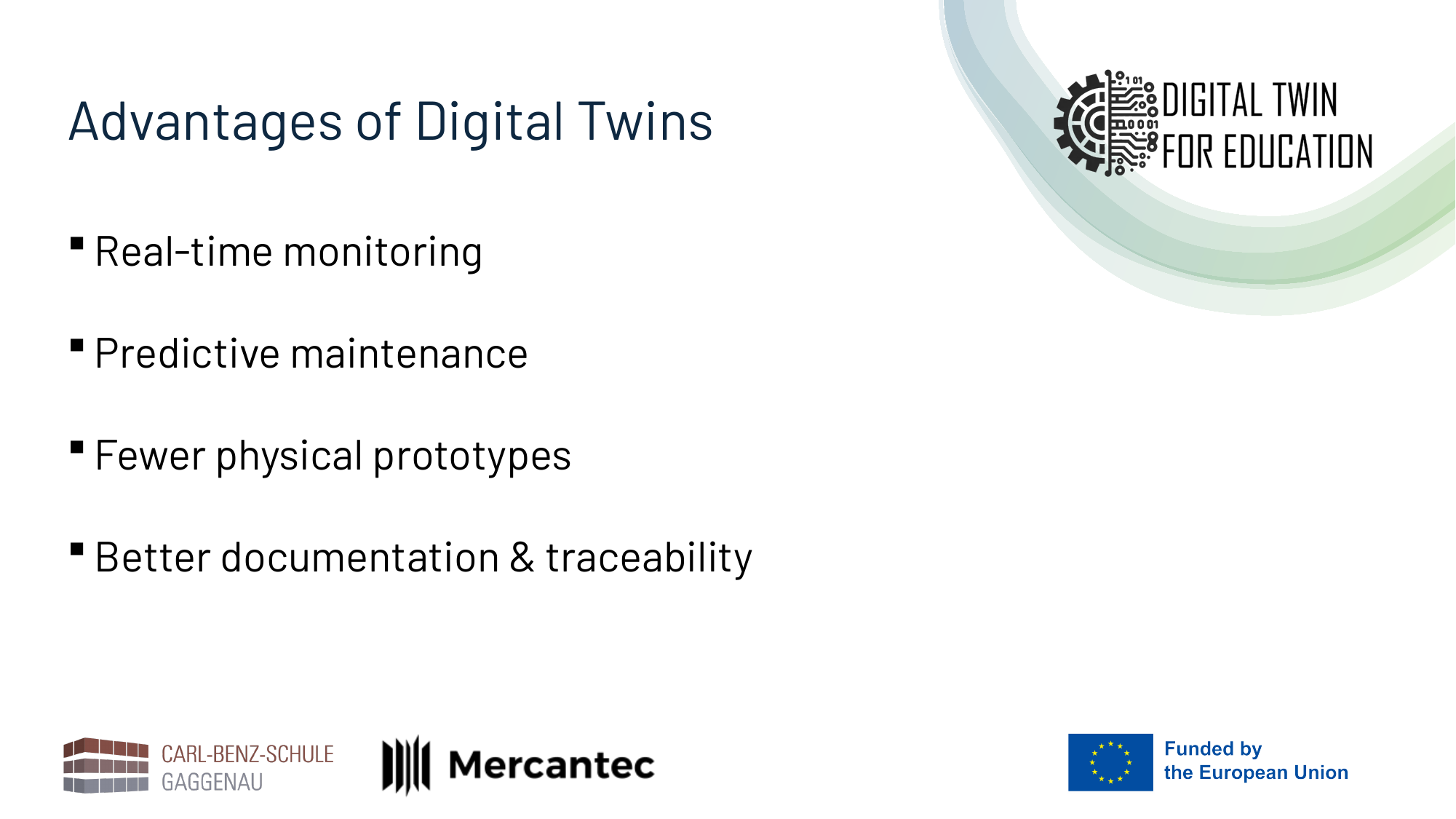

# Advantages of Digital Twins
Real-time monitoring

Predictive maintenance

Fewer physical prototypes

Better documentation & traceability